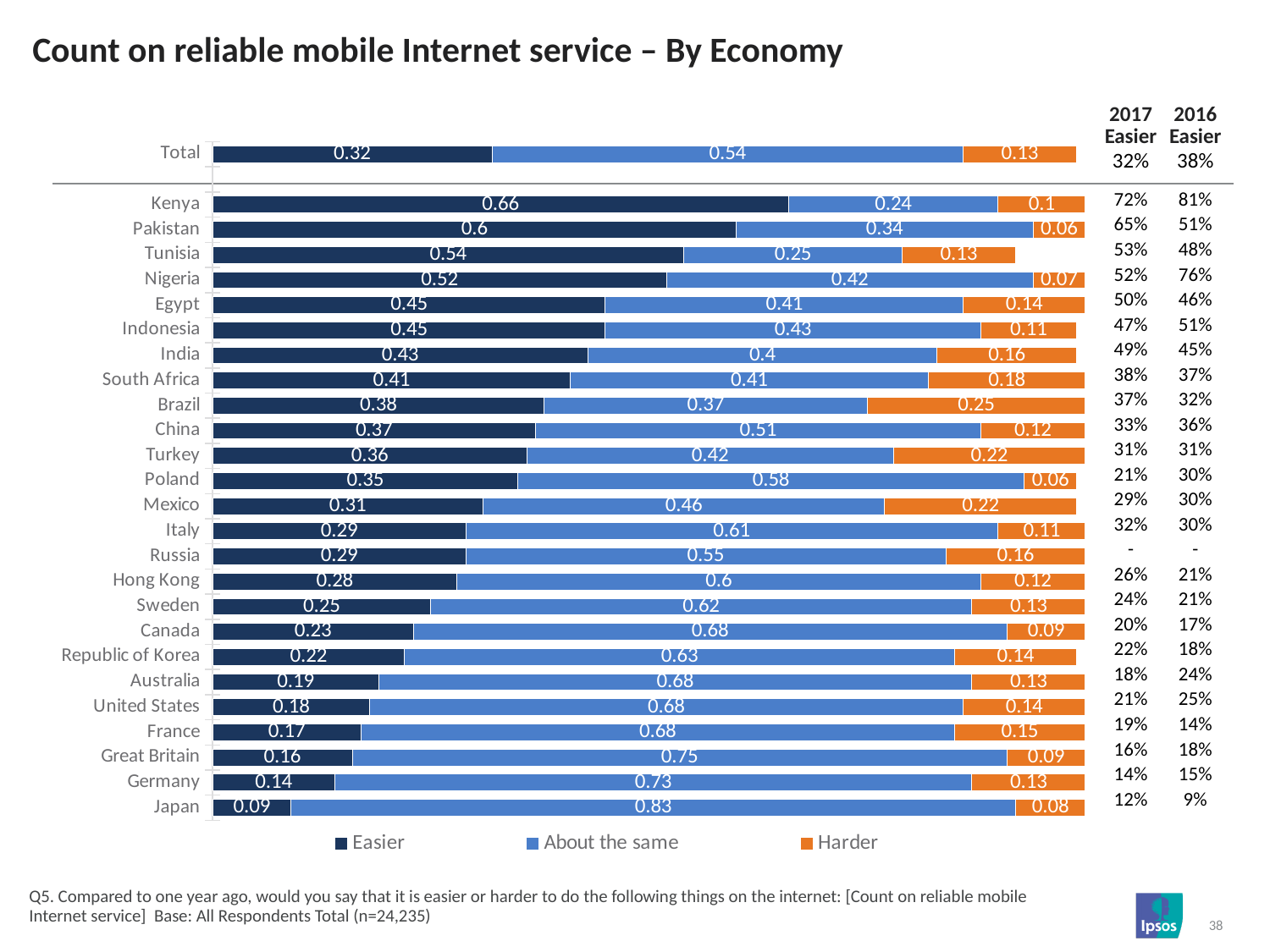

# Count on reliable mobile Internet service – By Economy
| 2017 Easier | 2016 Easier |
| --- | --- |
| 32% | 38% |
| 72% | 81% |
| 65% | 51% |
| 53% | 48% |
| 52% | 76% |
| 50% | 46% |
| 47% | 51% |
| 49% | 45% |
| 38% | 37% |
| 37% | 32% |
| 33% | 36% |
| 31% | 31% |
| 21% | 30% |
| 29% | 30% |
| 32% | 30% |
| - | - |
| 26% | 21% |
| 24% | 21% |
| 20% | 17% |
| 22% | 18% |
| 18% | 24% |
| 21% | 25% |
| 19% | 14% |
| 16% | 18% |
| 14% | 15% |
| 12% | 9% |

### Chart

| Category | Easier | About the same | Harder |
|---|---|---|---|
| Total | 0.32 | 0.54 | 0.13 |
|  | None | None | None |
| Kenya | 0.66 | 0.24 | 0.1 |
| Pakistan | 0.6 | 0.34 | 0.06 |
| Tunisia | 0.54 | 0.25 | 0.13 |
| Nigeria | 0.52 | 0.42 | 0.07 |
| Egypt | 0.45 | 0.41 | 0.14 |
| Indonesia | 0.45 | 0.43 | 0.11 |
| India | 0.43 | 0.4 | 0.16 |
| South Africa | 0.41 | 0.41 | 0.18 |
| Brazil | 0.38 | 0.37 | 0.25 |
| China | 0.37 | 0.51 | 0.12 |
| Turkey | 0.36 | 0.42 | 0.22 |
| Poland | 0.35 | 0.58 | 0.06 |
| Mexico | 0.31 | 0.46 | 0.22 |
| Italy | 0.29 | 0.61 | 0.11 |
| Russia | 0.29 | 0.55 | 0.16 |
| Hong Kong | 0.28 | 0.6 | 0.12 |
| Sweden | 0.25 | 0.62 | 0.13 |
| Canada | 0.23 | 0.68 | 0.09 |
| Republic of Korea | 0.22 | 0.63 | 0.14 |
| Australia | 0.19 | 0.68 | 0.13 |
| United States | 0.18 | 0.68 | 0.14 |
| France | 0.17 | 0.68 | 0.15 |
| Great Britain | 0.16 | 0.75 | 0.09 |
| Germany | 0.14 | 0.73 | 0.13 |
| Japan | 0.09 | 0.83 | 0.08 |
Q5. Compared to one year ago, would you say that it is easier or harder to do the following things on the internet: [Count on reliable mobile Internet service]  Base: All Respondents Total (n=24,235)